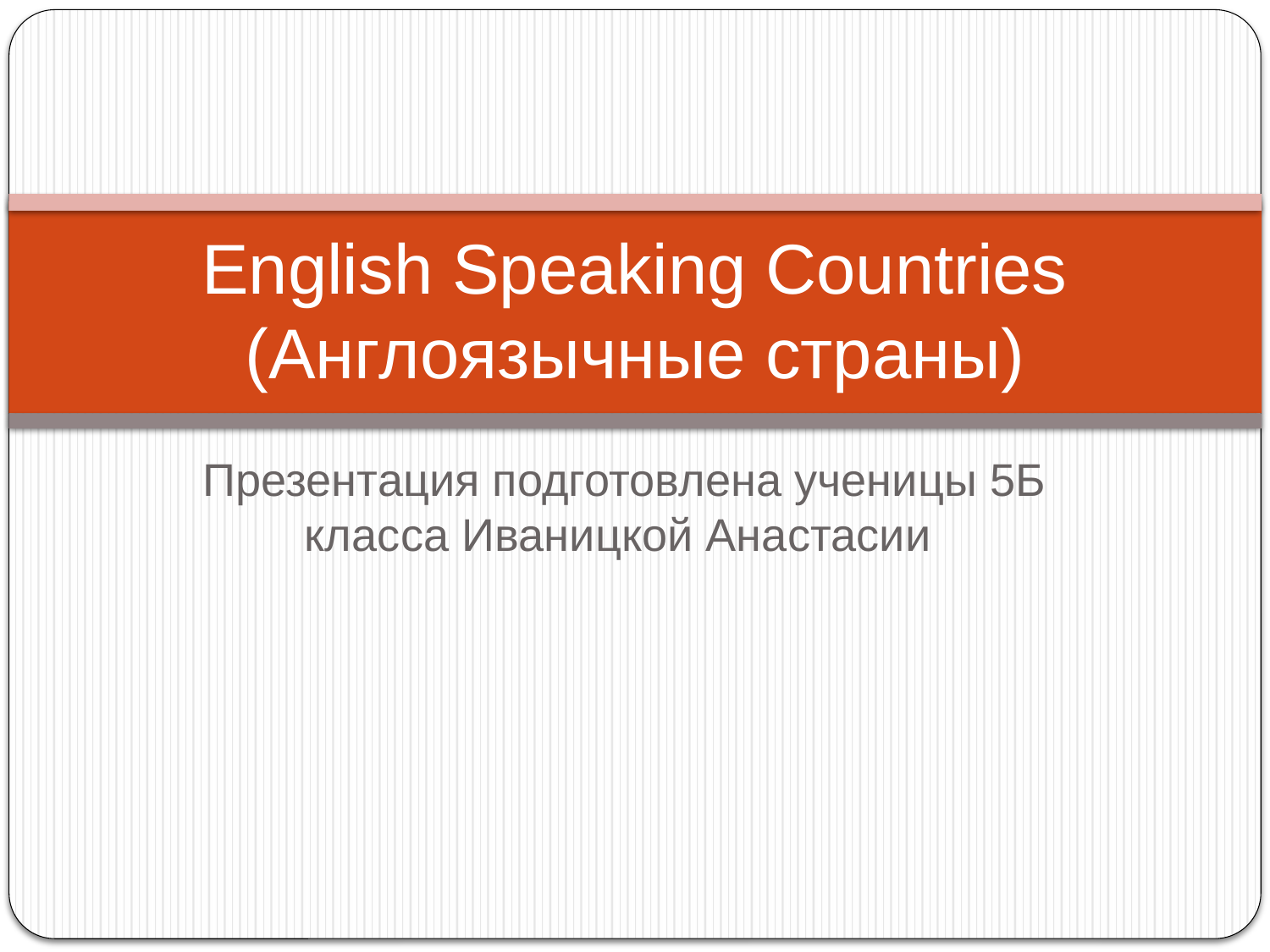

# English Speaking Countries (Англоязычные страны)
Презентация подготовлена ученицы 5Б класса Иваницкой Анастасии